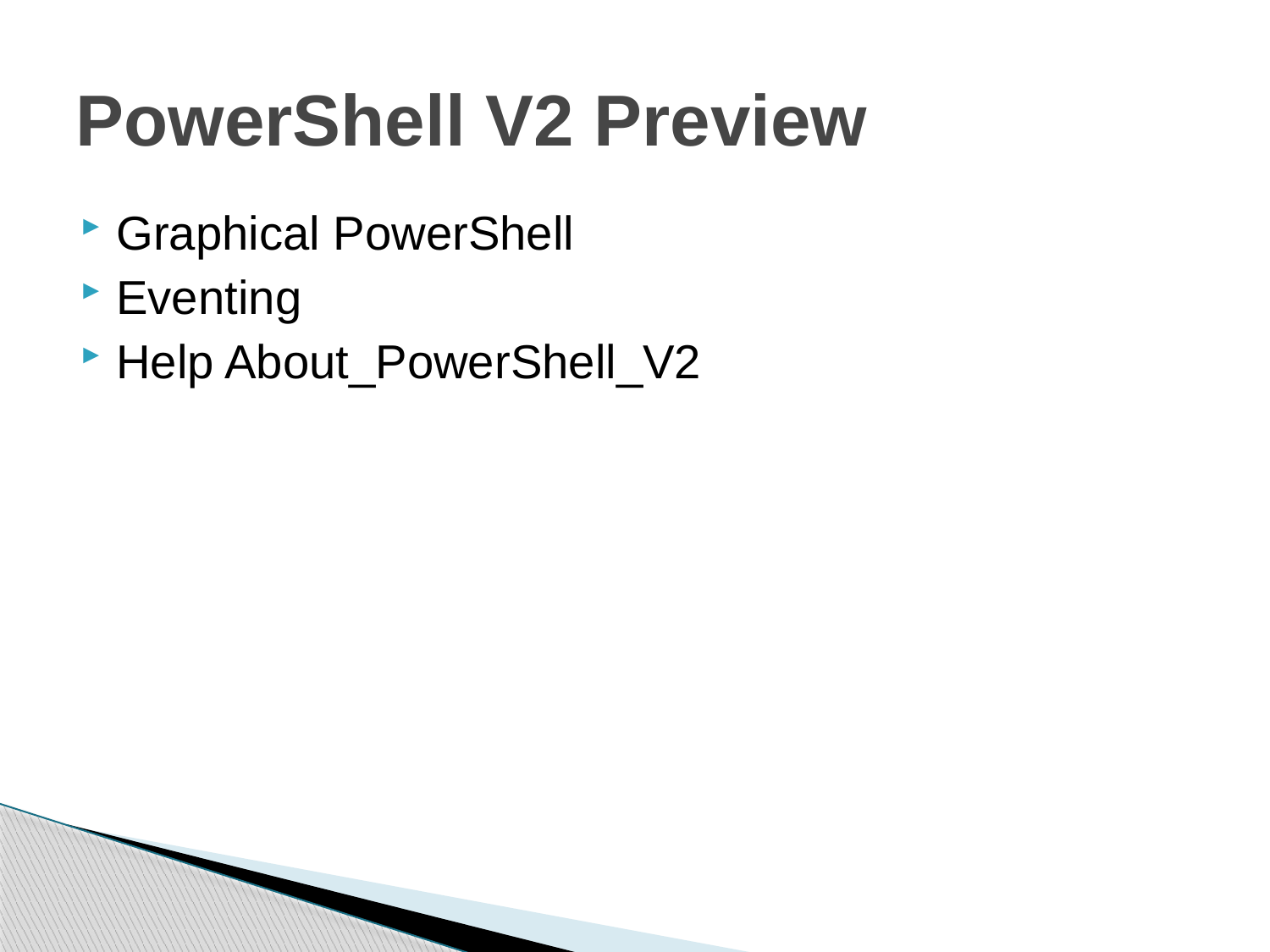

# PowerShell V2 Preview
Graphical PowerShell
Eventing
Help About_PowerShell_V2